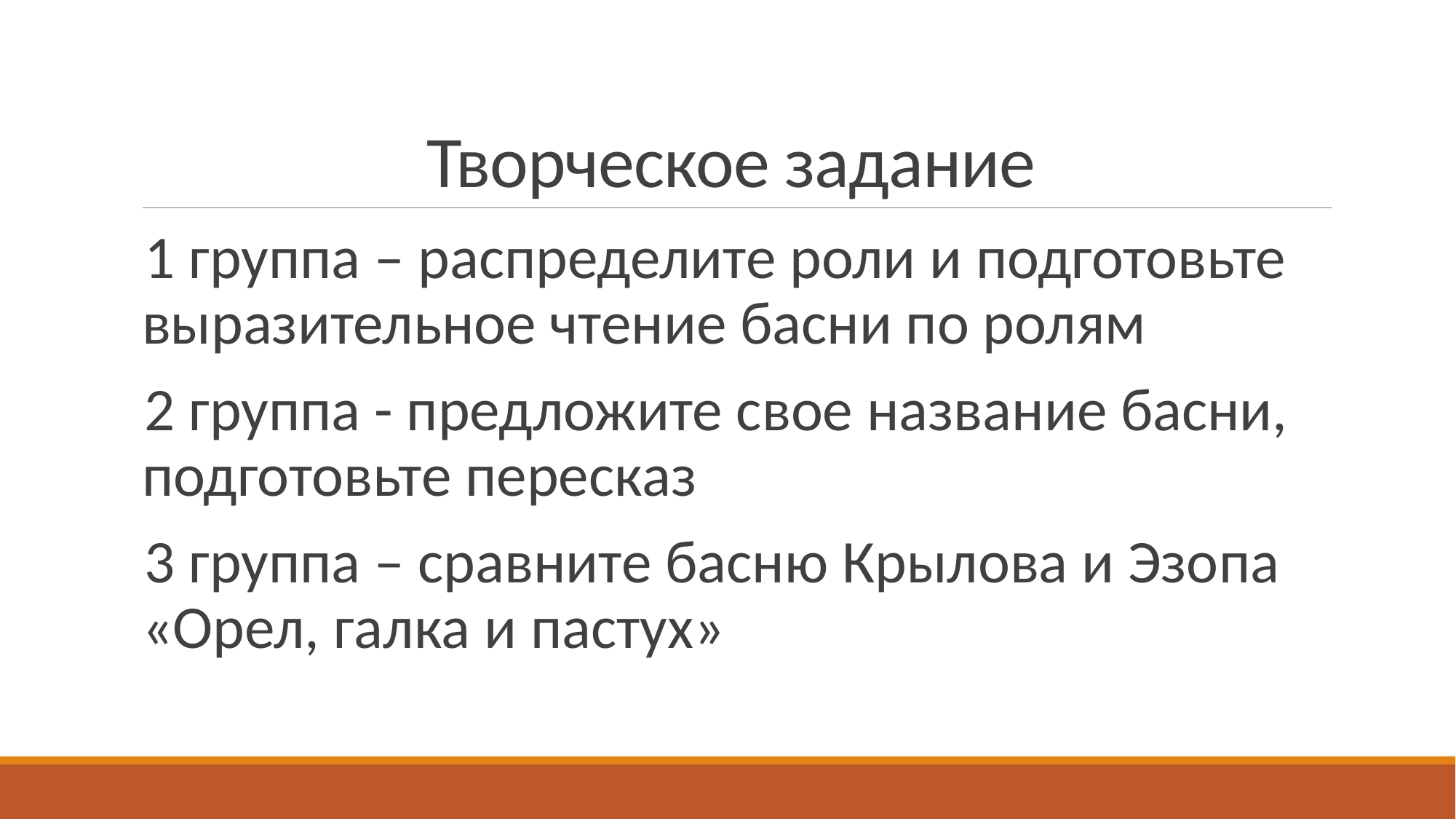

# Творческое задание
1 группа – распределите роли и подготовьте выразительное чтение басни по ролям
2 группа - предложите свое название басни, подготовьте пересказ
3 группа – сравните басню Крылова и Эзопа «Орел, галка и пастух»